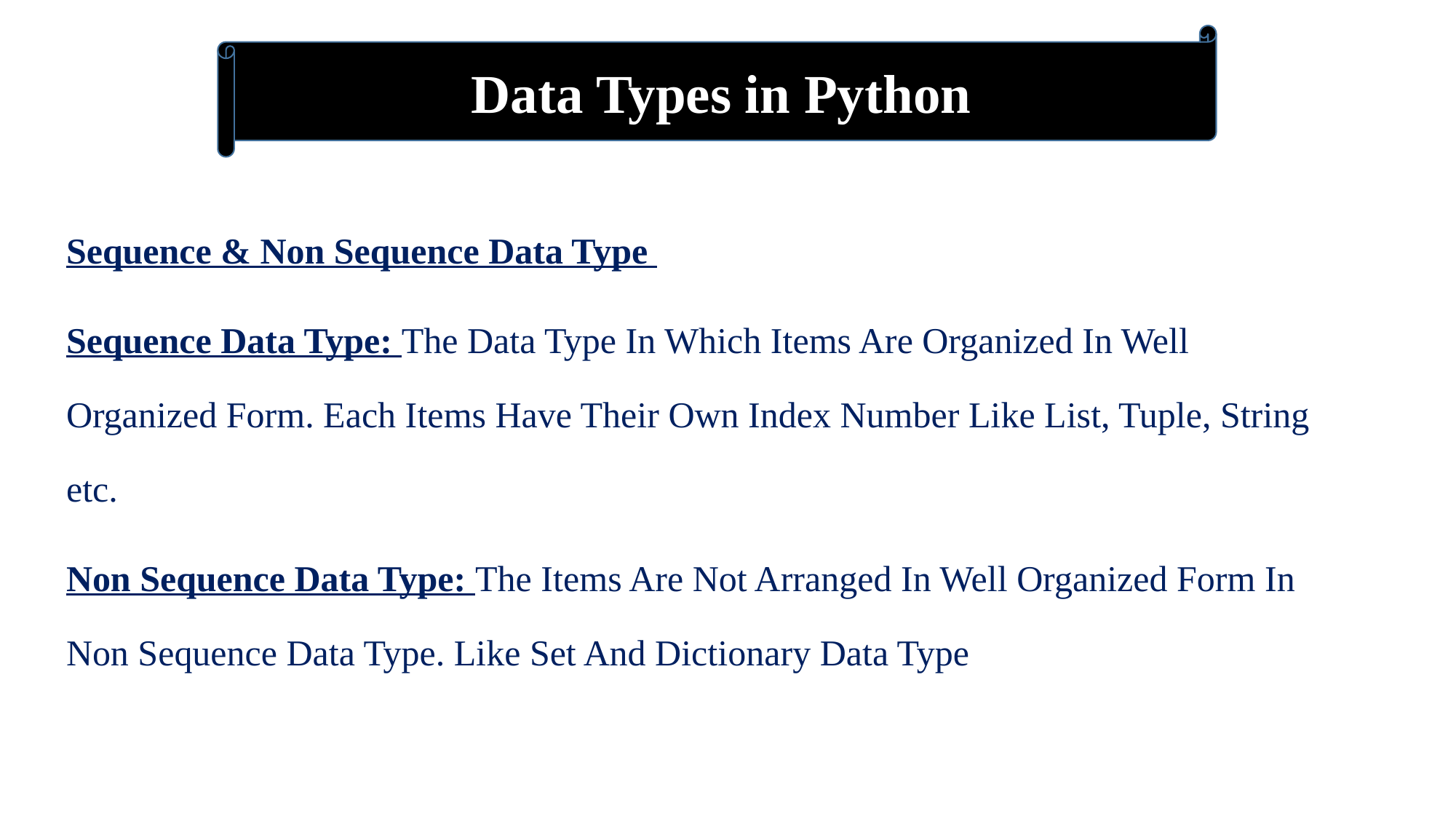

Data Types in Python
Sequence & Non Sequence Data Type
Sequence Data Type: The Data Type In Which Items Are Organized In Well Organized Form. Each Items Have Their Own Index Number Like List, Tuple, String etc.
Non Sequence Data Type: The Items Are Not Arranged In Well Organized Form In Non Sequence Data Type. Like Set And Dictionary Data Type